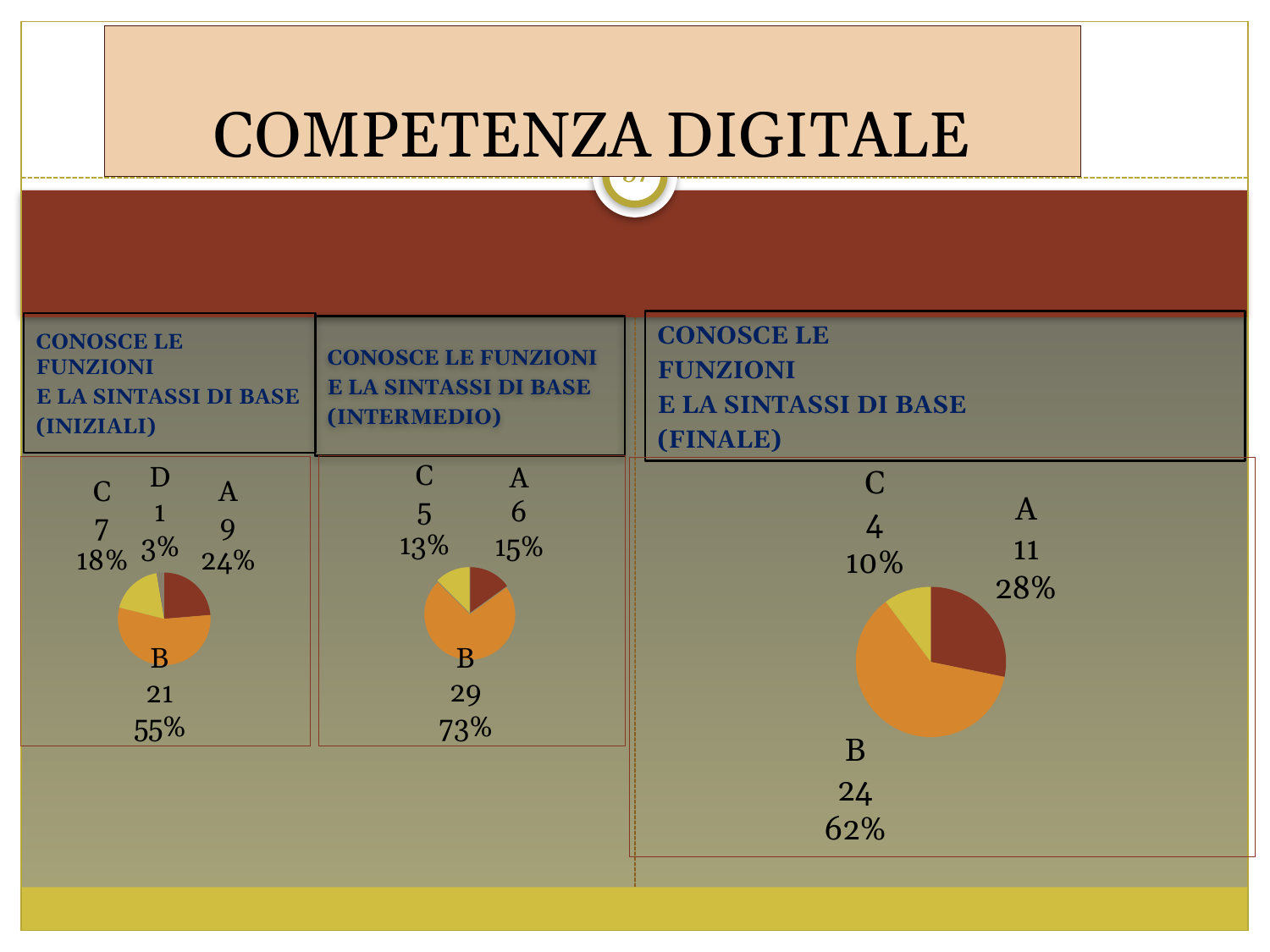

# COMPETENZA DIGITALE
57
CONOSCE LE
FUNZIONI
E LA SINTASSI DI BASE
(FINALE)
CONOSCE LE FUNZIONI
E LA SINTASSI DI BASE
(INIZIALI)
CONOSCE LE FUNZIONI
E LA SINTASSI DI BASE
(INTERMEDIO)

### Chart

| Category | Vendite |
|---|---|
| A | 6.0 |
| B | 29.0 |
| C | 5.0 |
| D | 0.0 |

### Chart

| Category | Vendite |
|---|---|
| A | 9.0 |
| B | 21.0 |
| C | 7.0 |
| D | 1.0 |

### Chart

| Category | Vendite |
|---|---|
| A | 11.0 |
| B | 24.0 |
| C | 4.0 |
| D | 0.0 |